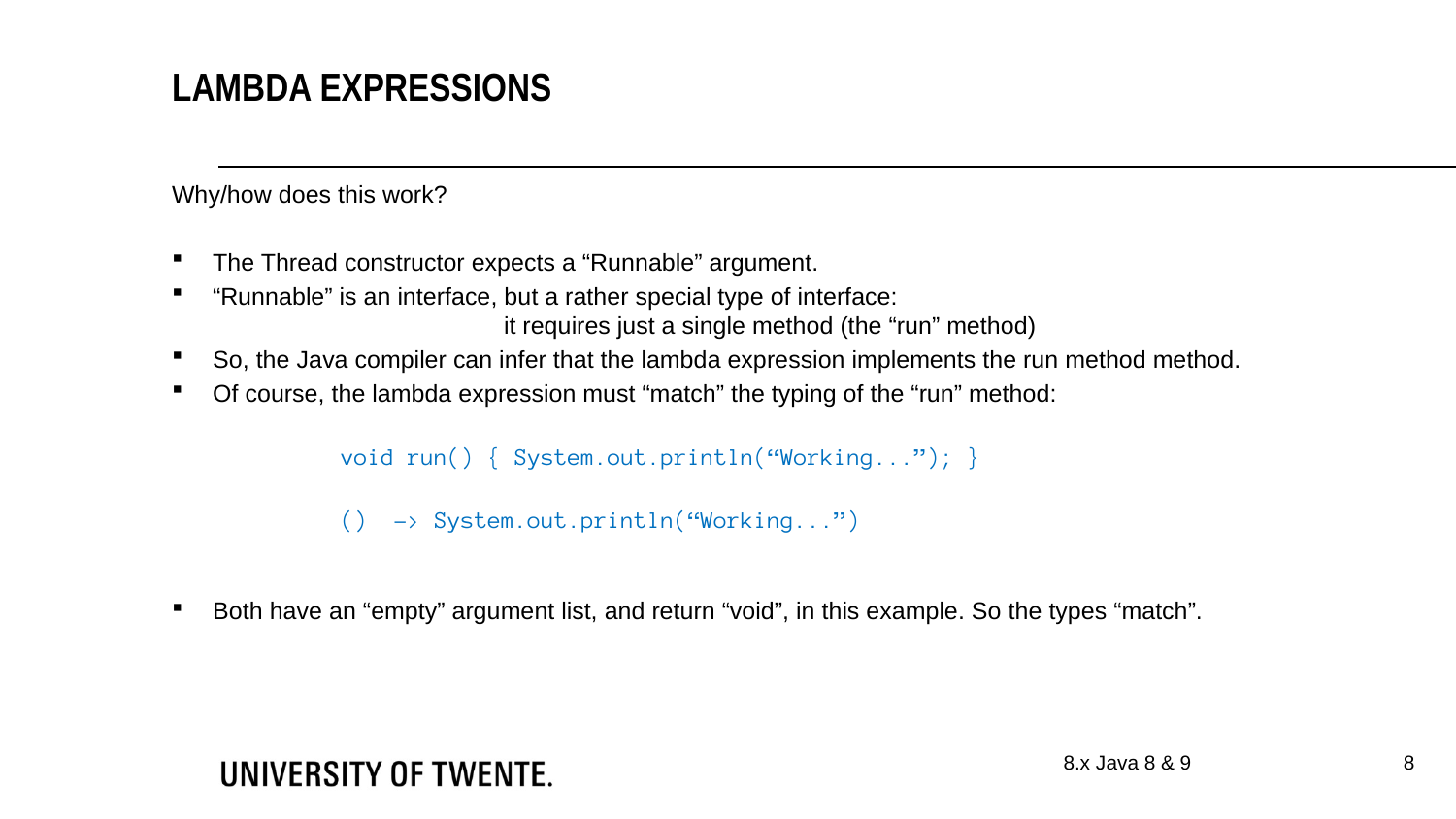

Lambda expressions
Why/how does this work?

The Thread constructor expects a “Runnable” argument.
“Runnable” is an interface, but a rather special type of interface:
		it requires just a single method (the “run” method)
So, the Java compiler can infer that the lambda expression implements the run method method.
Of course, the lambda expression must “match” the typing of the “run” method:
void run() { System.out.println(“Working...”); }
()  -> System.out.println(“Working...”)
Both have an “empty” argument list, and return “void”, in this example. So the types “match”.
8
8.x Java 8 & 9